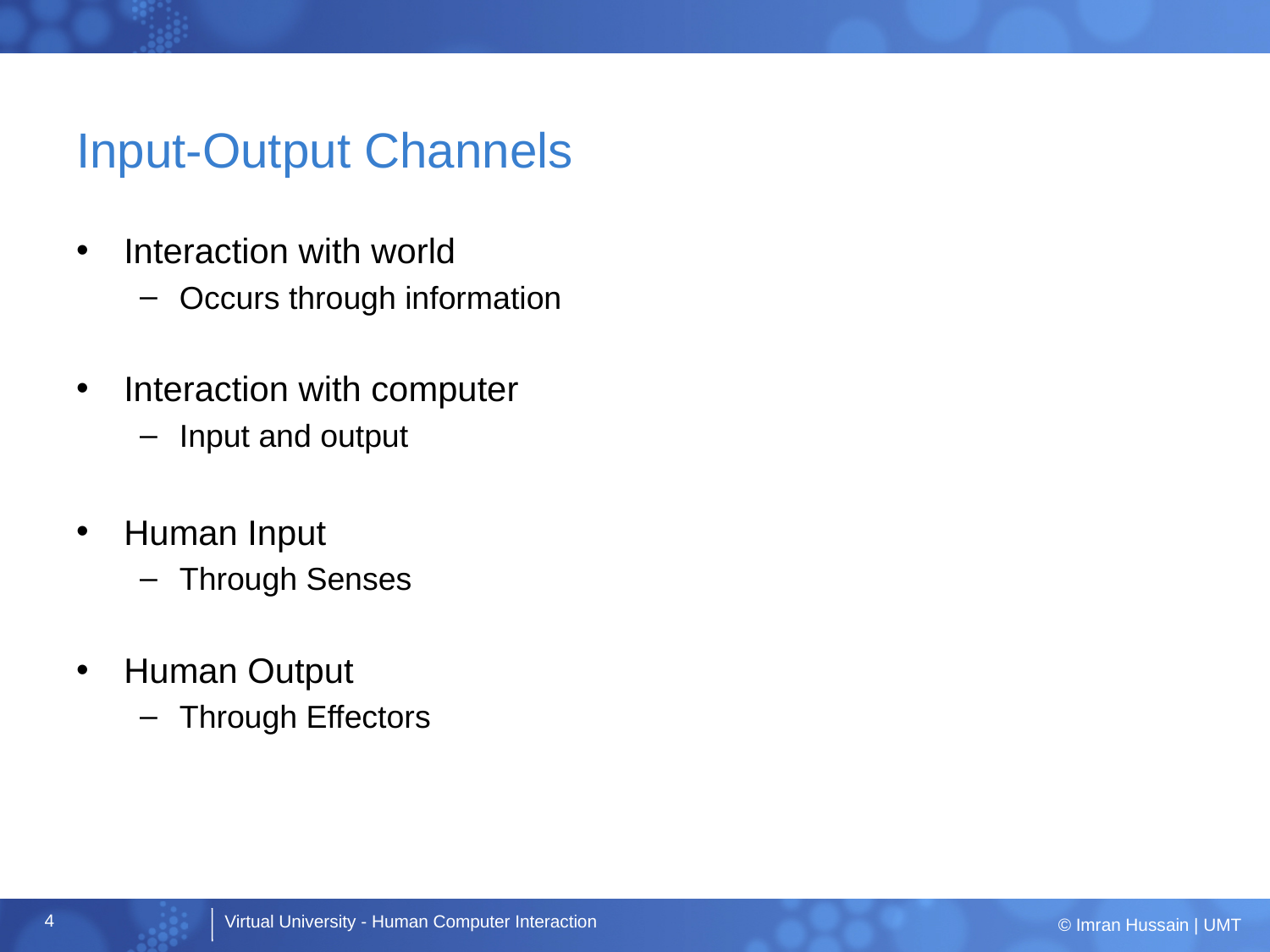

# Input-Output Channels
Interaction with world
Occurs through information

Interaction with computer
Input and output

Human Input
Through Senses

Human Output
Through Effectors